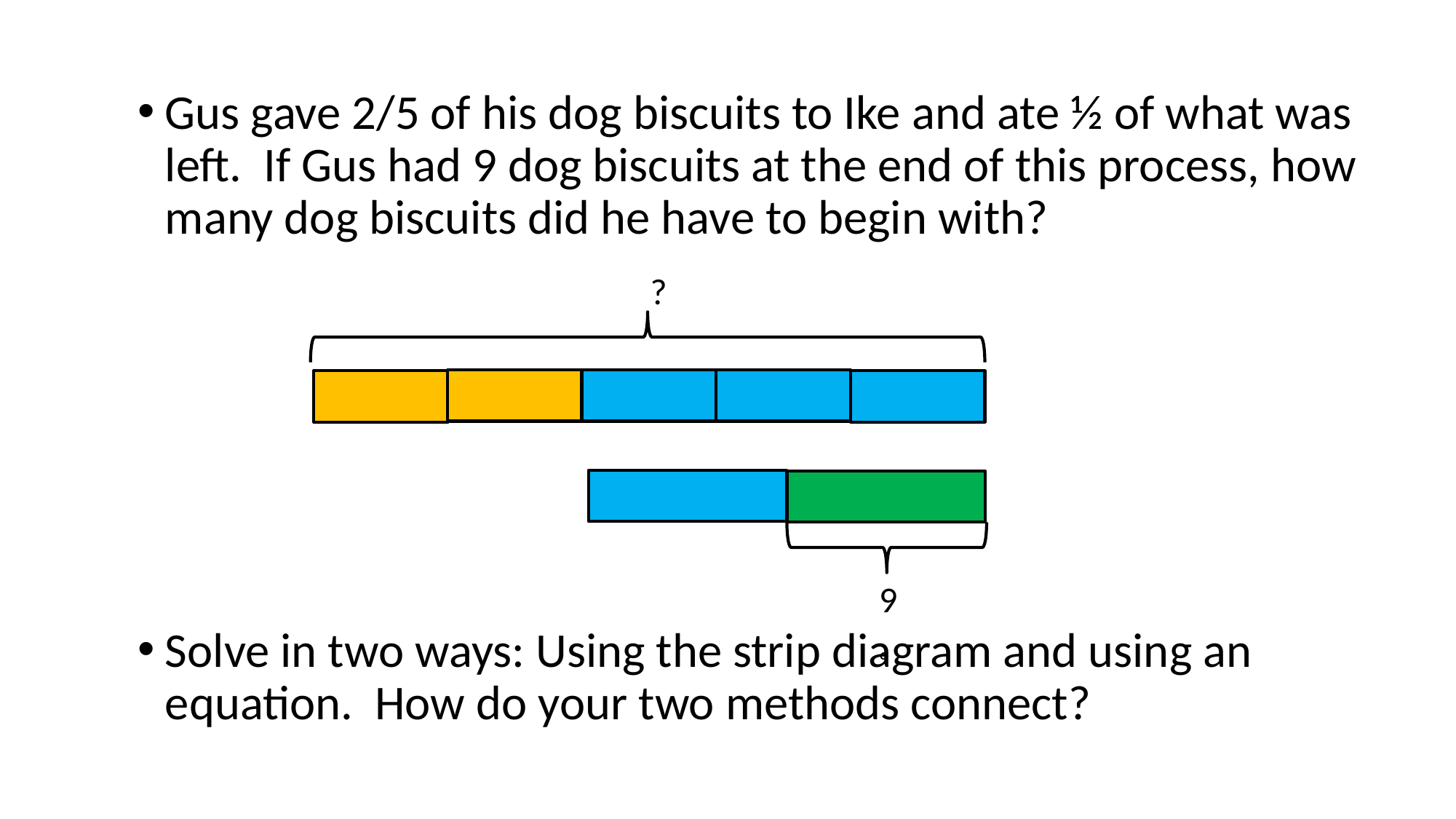

Gus gave 2/5 of his dog biscuits to Ike and ate ½ of what was left.  If Gus had 9 dog biscuits at the end of this process, how many dog biscuits did he have to begin with?

Solve in two ways: Using the strip diagram and using an equation.  How do your two methods connect?

?

9
9